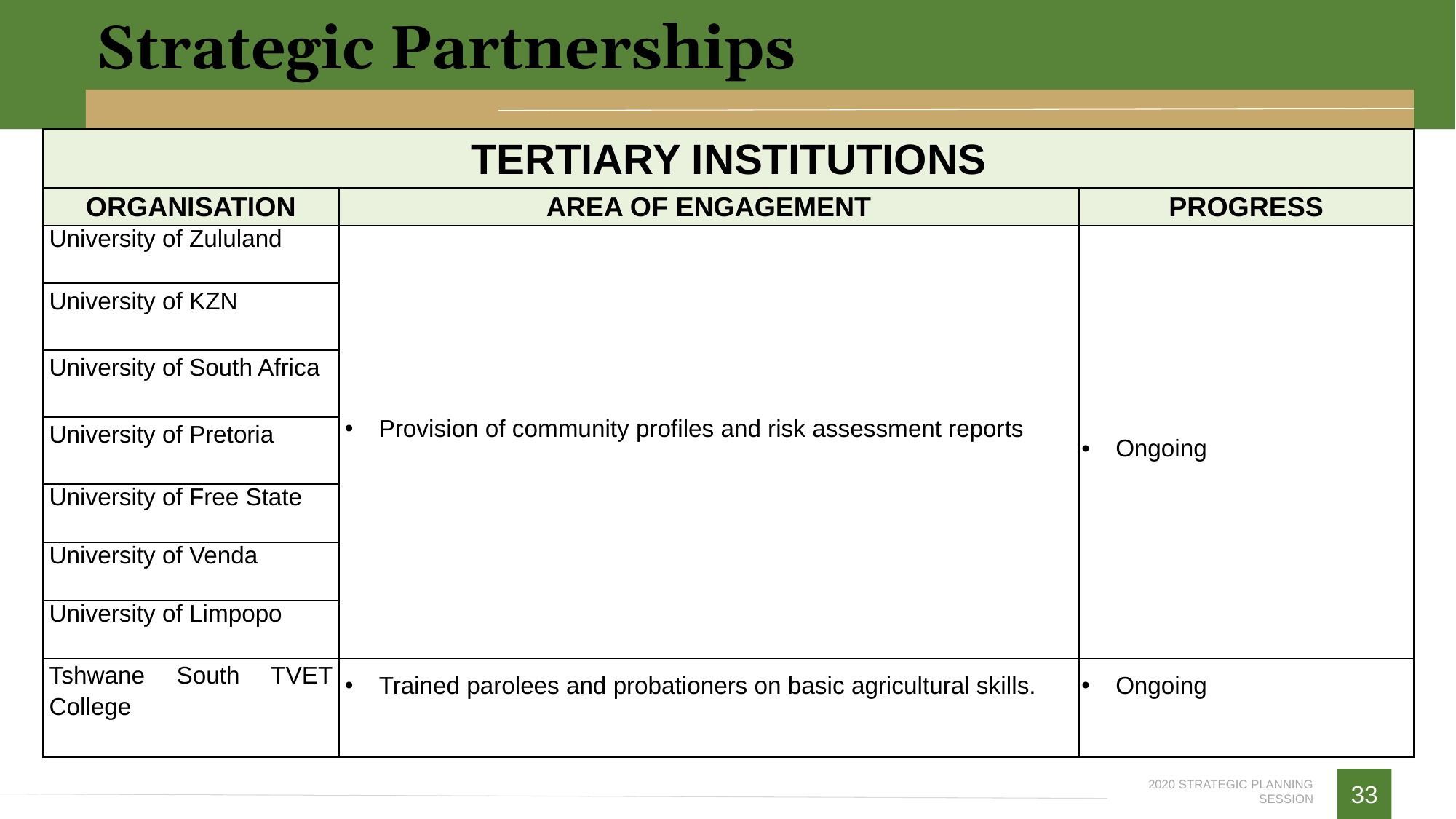

Strategic Partnerships

| TERTIARY INSTITUTIONS |  |  |
| --- | --- | --- |
| ORGANISATION | AREA OF ENGAGEMENT | PROGRESS |
| University of Zululand | Provision of community profiles and risk assessment reports | Ongoing |
| University of KZN |  |  |
| University of South Africa |  |  |
| University of Pretoria |  |  |
| University of Free State |  |  |
| University of Venda |  |  |
| University of Limpopo |  |  |
| Tshwane South TVET College | Trained parolees and probationers on basic agricultural skills. | Ongoing |